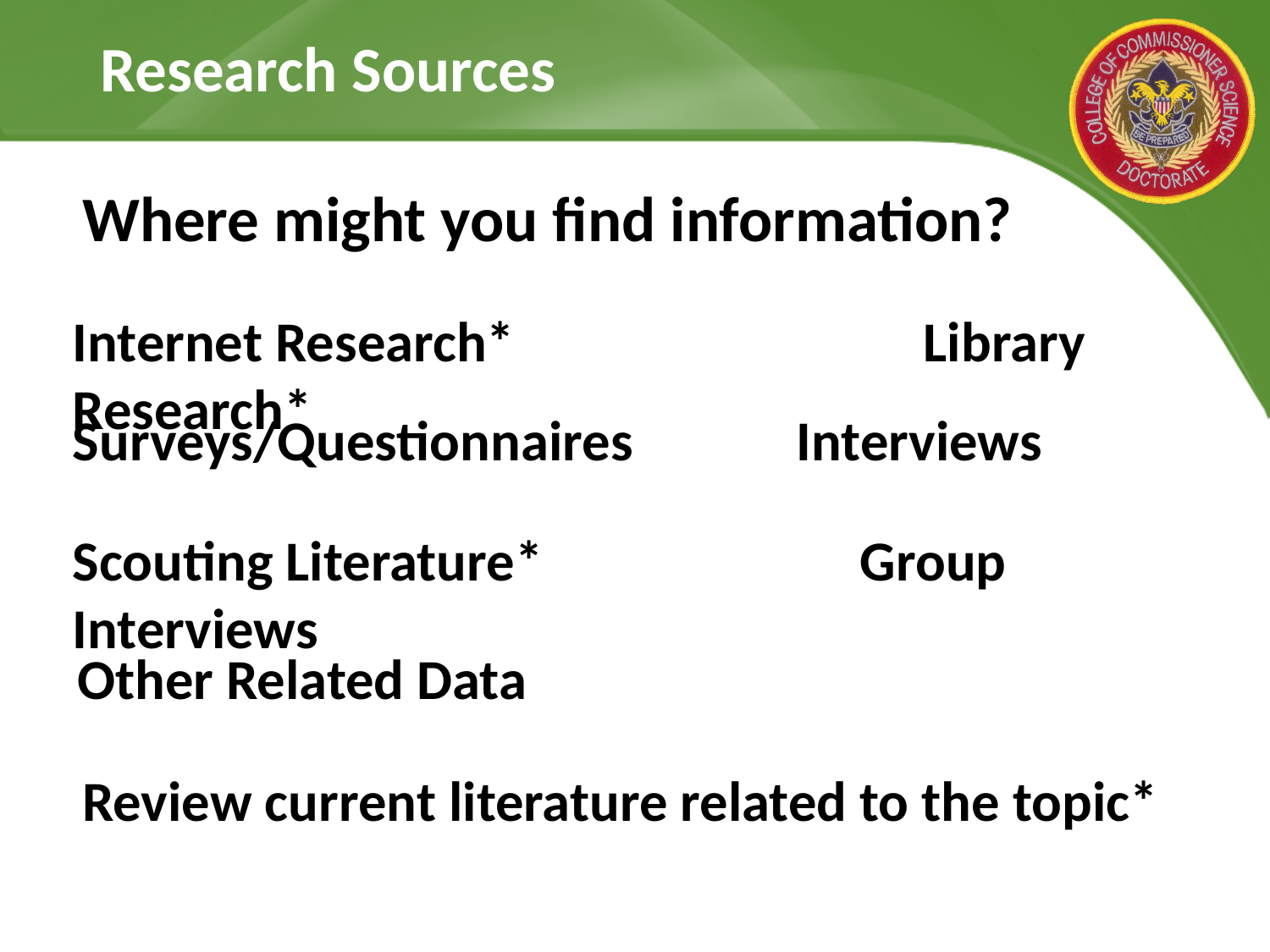

# Research Sources
Where might you find information?

Internet Research*			       Library Research*
Surveys/Questionnaires	       Interviews
Scouting Literature*			  Group Interviews
Other Related Data
Review current literature related to the topic*